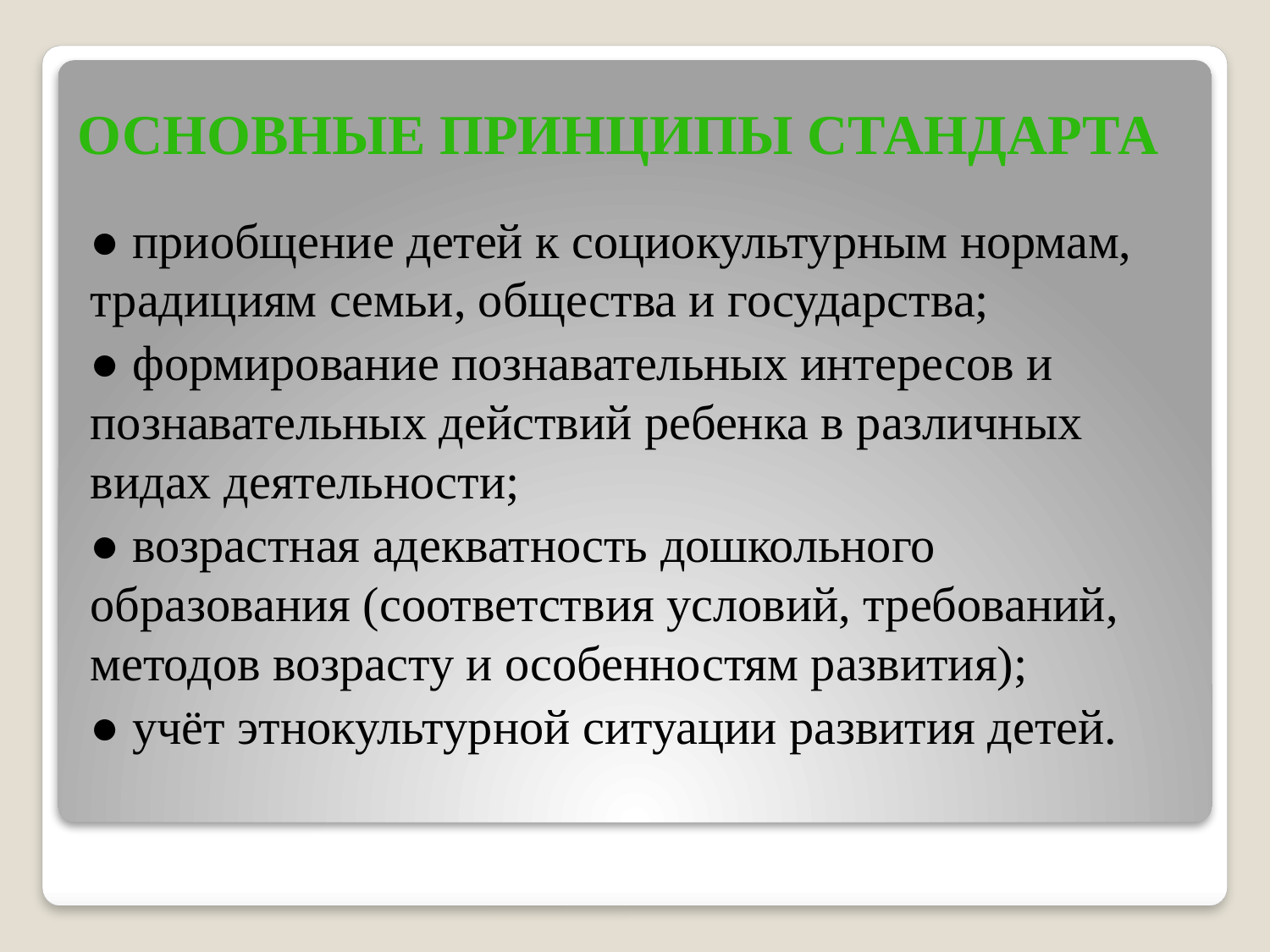

# Основные принципы стандарта
● приобщение детей к социокультурным нормам, традициям семьи, общества и государства;
● формирование познавательных интересов и познавательных действий ребенка в различных видах деятельности;
● возрастная адекватность дошкольного образования (соответствия условий, требований, методов возрасту и особенностям развития);
● учёт этнокультурной ситуации развития детей.